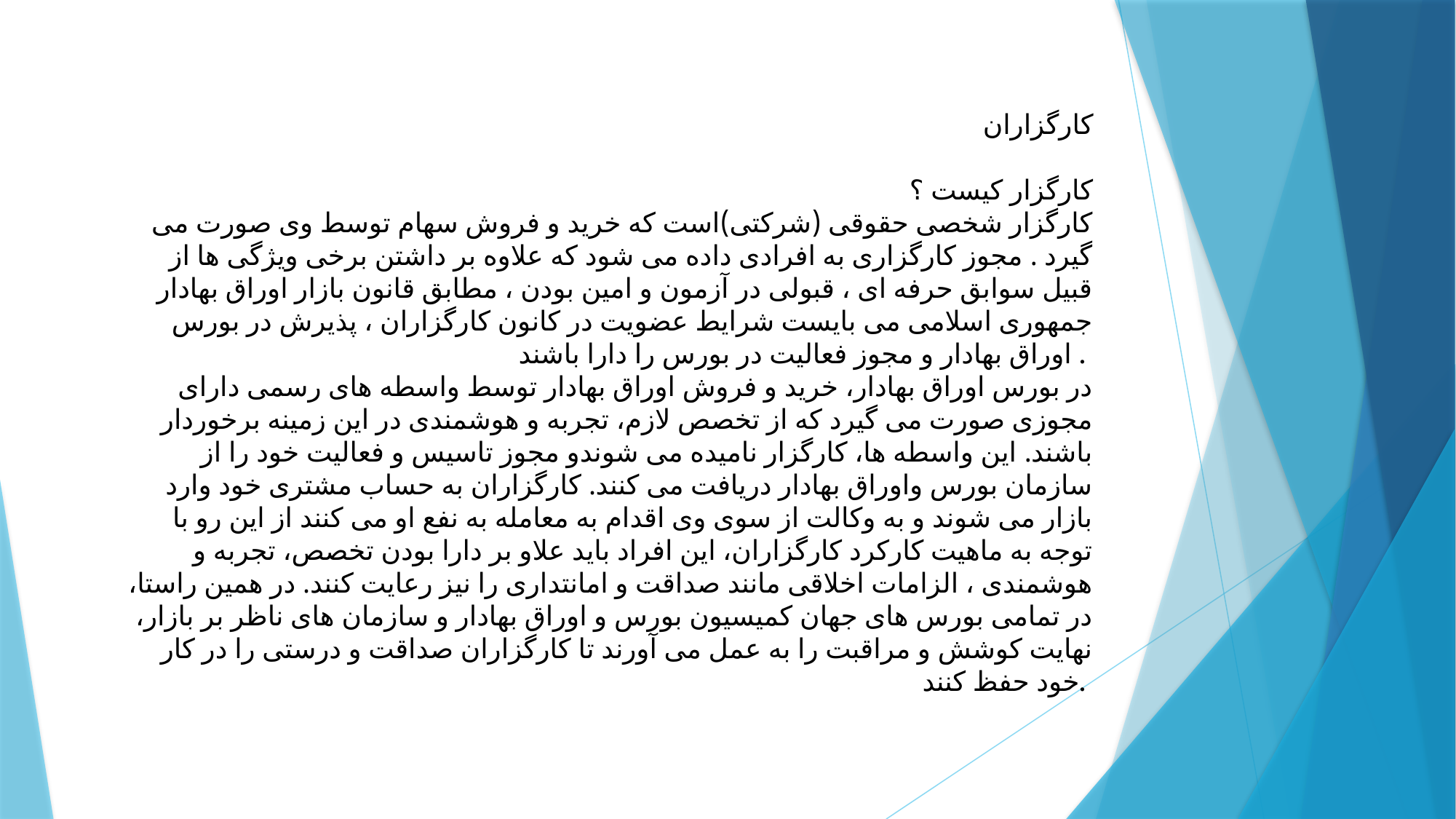

کارگزاران

کارگزار کیست ؟
کارگزار شخصی حقوقی (شرکتی)است که خرید و فروش سهام توسط وی صورت می گیرد . مجوز کارگزاری به افرادی داده می شود که علاوه بر داشتن برخی ویژگی ها از قبیل سوابق حرفه ای ، قبولی در آزمون و امین بودن ، مطابق قانون بازار اوراق بهادار جمهوری اسلامی می بایست شرایط عضویت در کانون کارگزاران ، پذیرش در بورس اوراق بهادار و مجوز فعالیت در بورس را دارا باشند .
در بورس اوراق بهادار، خرید و فروش اوراق بهادار توسط واسطه های رسمی دارای مجوزی صورت می گیرد که از تخصص لازم، تجربه و هوشمندی در این زمینه برخوردار باشند. این واسطه ها، کارگزار نامیده می شوندو مجوز تاسیس و فعالیت خود را از سازمان بورس واوراق بهادار دریافت می کنند. کارگزاران به حساب مشتری خود وارد بازار می شوند و به وکالت از سوی وی اقدام به معامله به نفع او می کنند از این رو با توجه به ماهیت کارکرد کارگزاران، این افراد باید علاو بر دارا بودن تخصص، تجربه و هوشمندی ، الزامات اخلاقی مانند صداقت و امانتداری را نیز رعایت کنند. در همین راستا، در تمامی بورس های جهان کمیسیون بورس و اوراق بهادار و سازمان های ناظر بر بازار، نهایت کوشش و مراقبت را به عمل می آورند تا کارگزاران صداقت و درستی را در کار خود حفظ کنند.